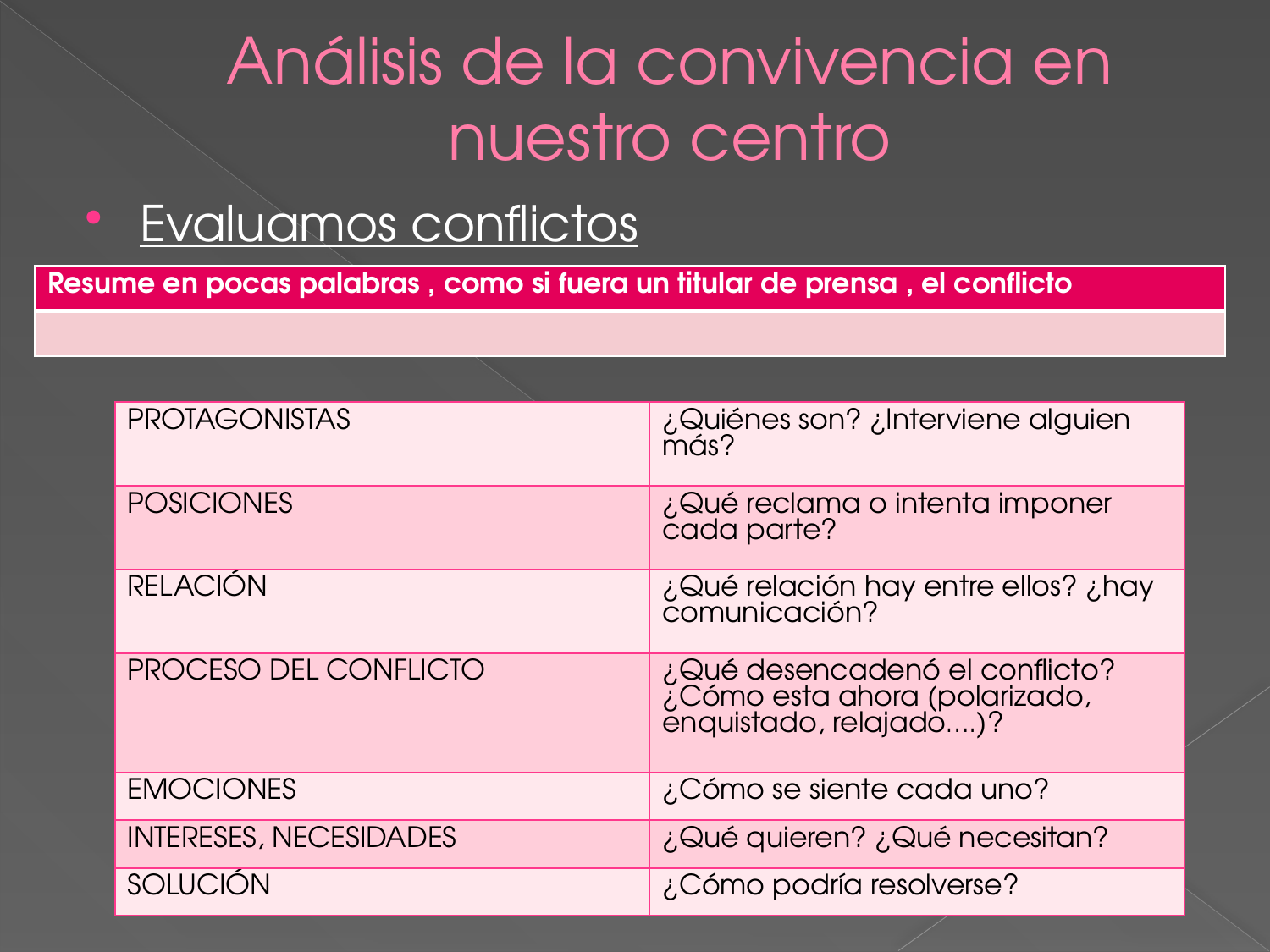

# Análisis de la convivencia en nuestro centro
Evaluamos conflictos
| Resume en pocas palabras , como si fuera un titular de prensa , el conflicto |
| --- |
|  |
| PROTAGONISTAS | ¿Quiénes son? ¿Interviene alguien más? |
| --- | --- |
| POSICIONES | ¿Qué reclama o intenta imponer cada parte? |
| RELACIÓN | ¿Qué relación hay entre ellos? ¿hay comunicación? |
| PROCESO DEL CONFLICTO | ¿Qué desencadenó el conflicto? ¿Cómo esta ahora (polarizado, enquistado, relajado….)? |
| EMOCIONES | ¿Cómo se siente cada uno? |
| INTERESES, NECESIDADES | ¿Qué quieren? ¿Qué necesitan? |
| SOLUCIÓN | ¿Cómo podría resolverse? |